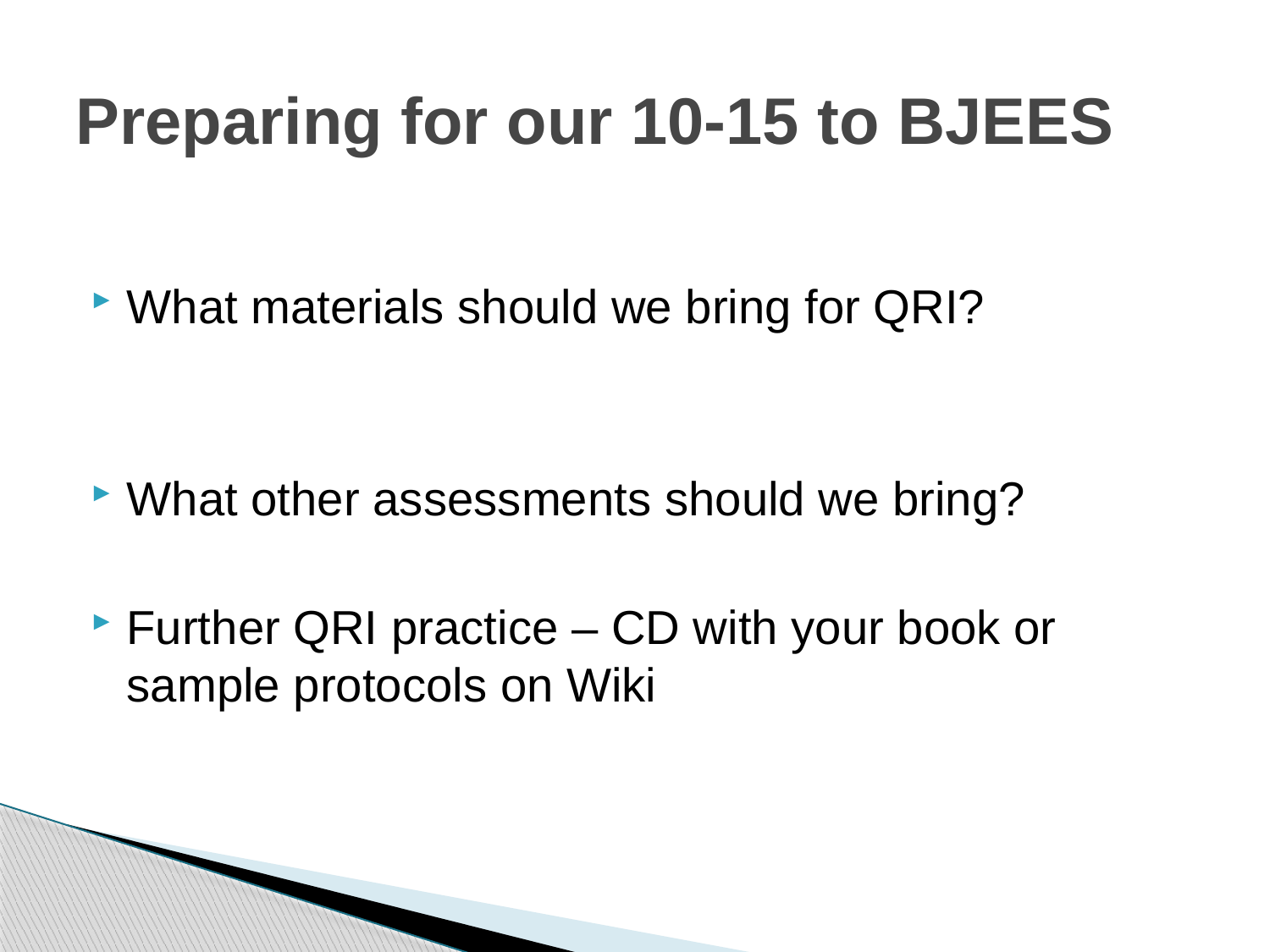

# Preparing for our 10-15 to BJEES

What materials should we bring for QRI?

What other assessments should we bring?

Further QRI practice – CD with your book or sample protocols on Wiki